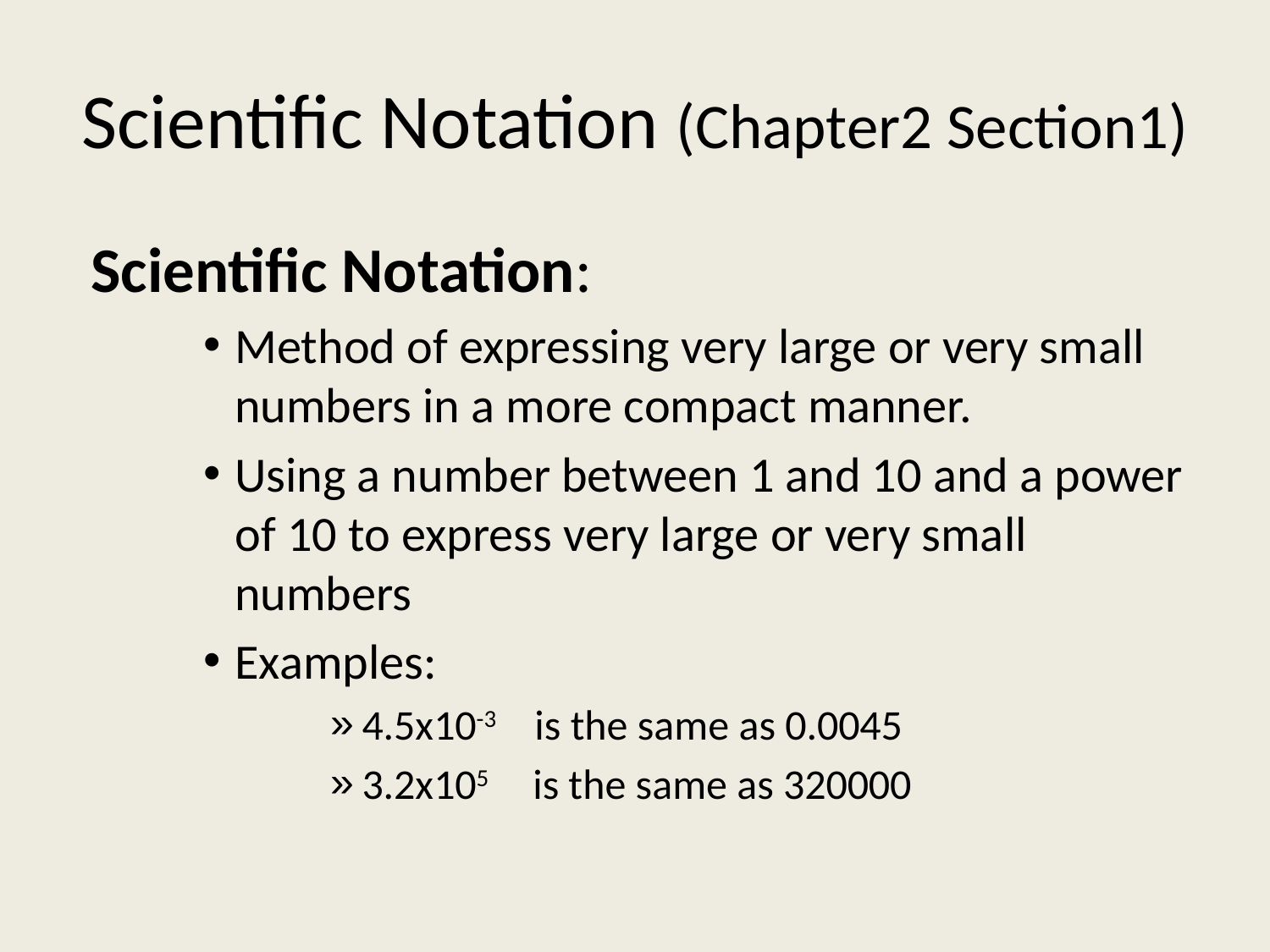

# Scientific Notation (Chapter2 Section1)
 Scientific Notation:
Method of expressing very large or very small numbers in a more compact manner.
Using a number between 1 and 10 and a power of 10 to express very large or very small numbers
Examples:
4.5x10-3    is the same as 0.0045
3.2x105        is the same as 320000